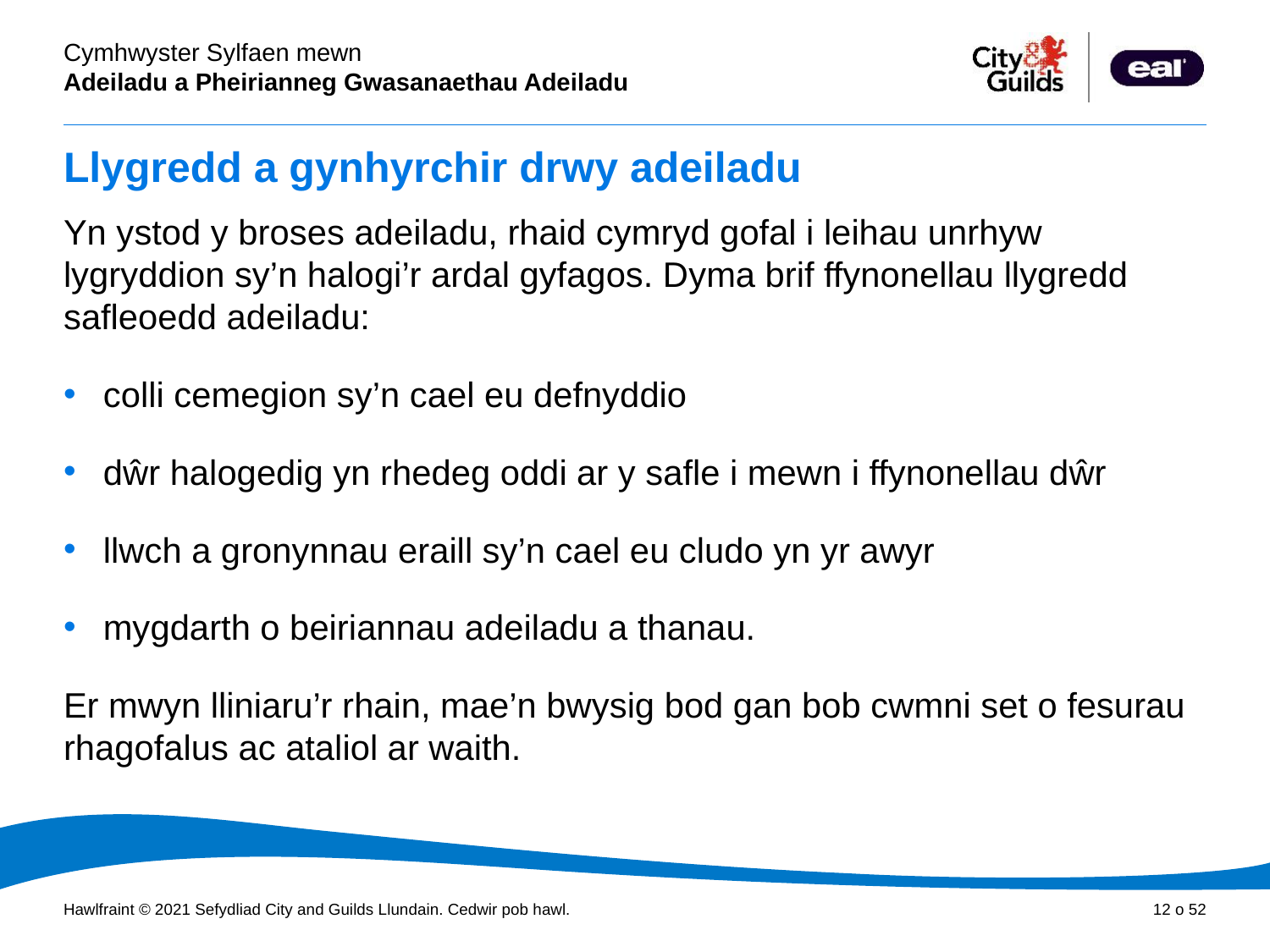

# Llygredd a gynhyrchir drwy adeiladu
Yn ystod y broses adeiladu, rhaid cymryd gofal i leihau unrhyw lygryddion sy’n halogi’r ardal gyfagos. Dyma brif ffynonellau llygredd safleoedd adeiladu:
colli cemegion sy’n cael eu defnyddio
dŵr halogedig yn rhedeg oddi ar y safle i mewn i ffynonellau dŵr
llwch a gronynnau eraill sy’n cael eu cludo yn yr awyr
mygdarth o beiriannau adeiladu a thanau.
Er mwyn lliniaru’r rhain, mae’n bwysig bod gan bob cwmni set o fesurau rhagofalus ac ataliol ar waith.